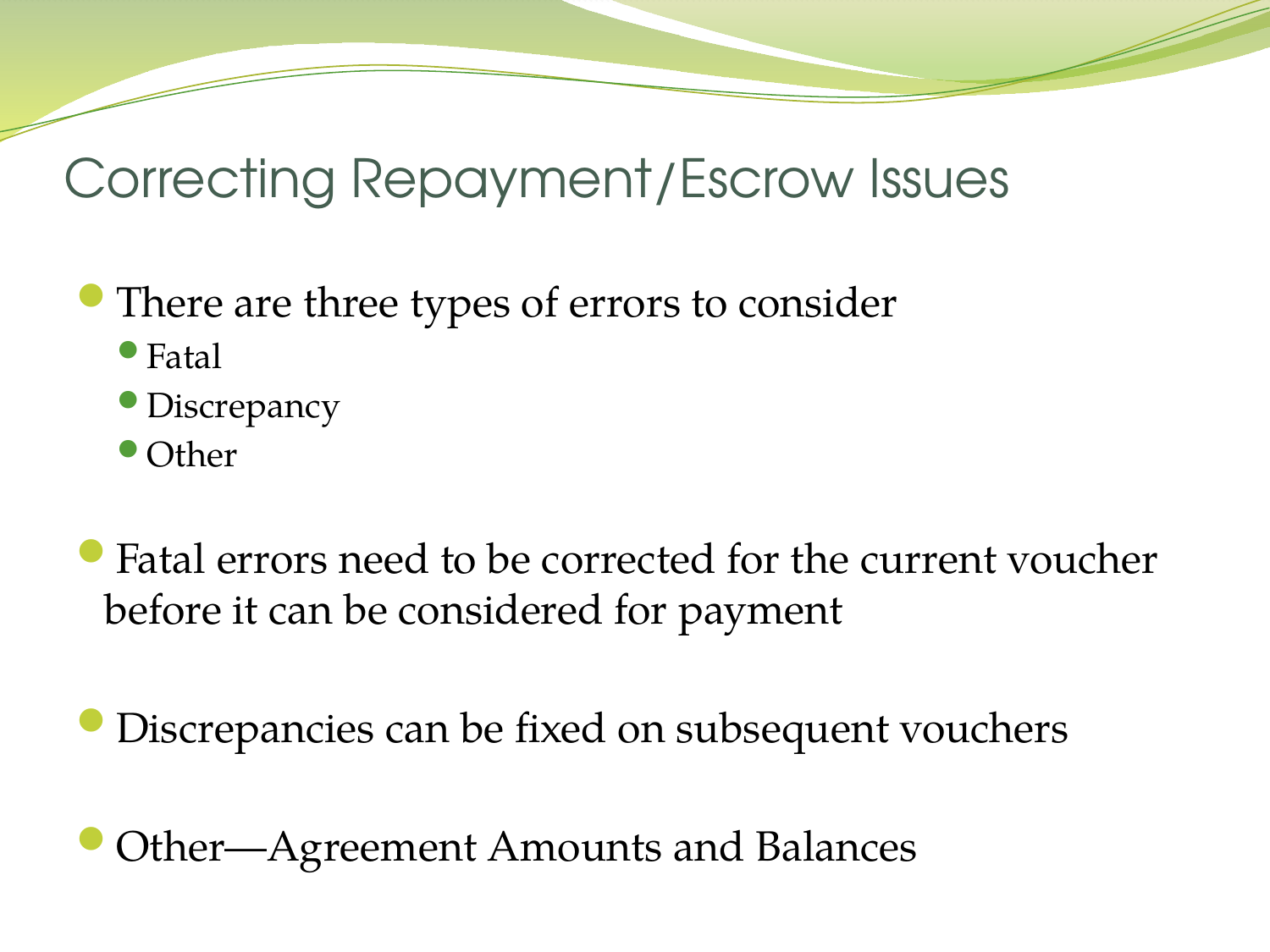

# Correcting Repayment/Escrow Issues
There are three types of errors to consider
Fatal
Discrepancy
Other

Fatal errors need to be corrected for the current voucher before it can be considered for payment

Discrepancies can be fixed on subsequent vouchers

Other—Agreement Amounts and Balances